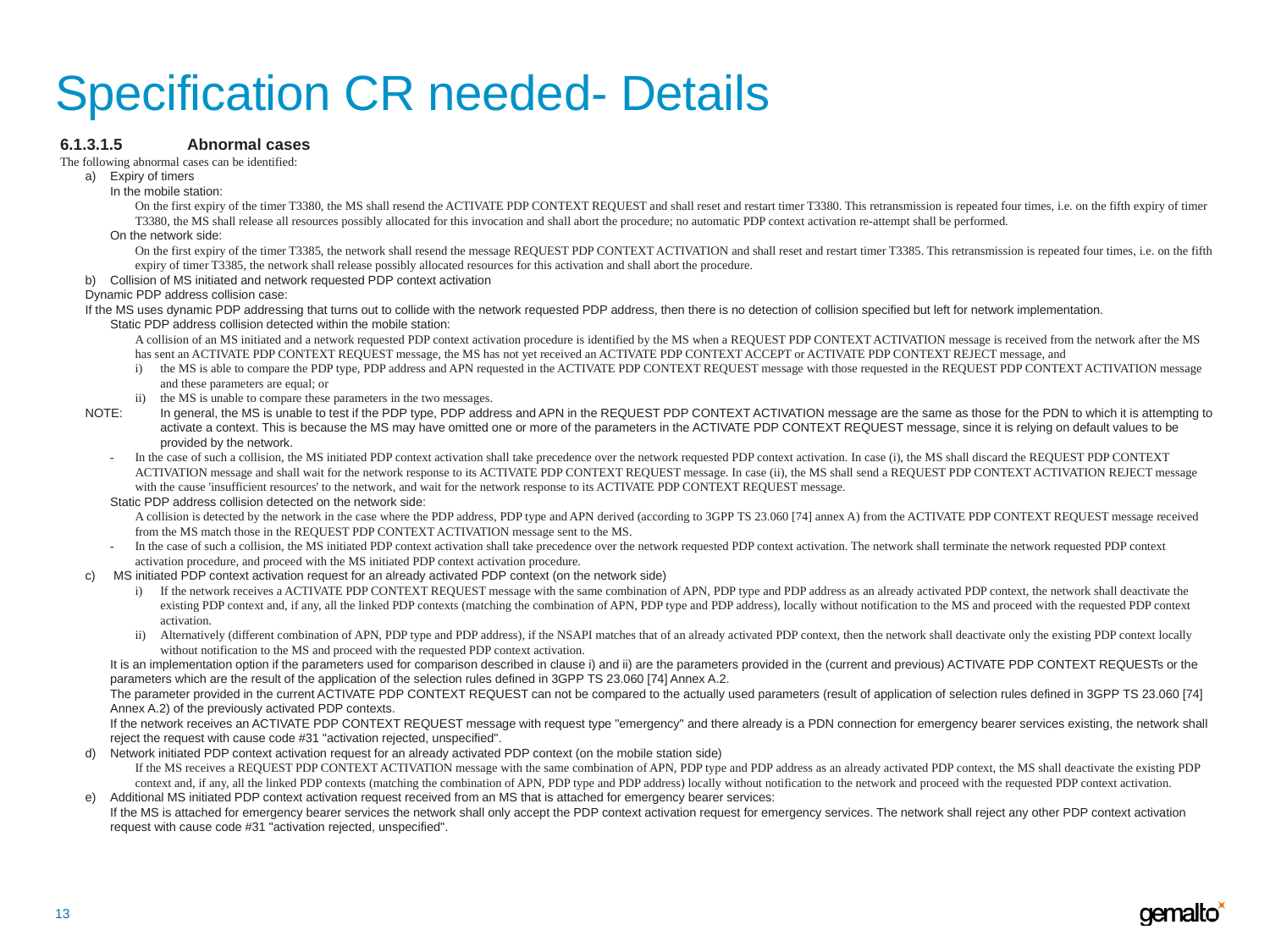

# Specification CR needed- Details
6.1.3.1.5	Abnormal cases
The following abnormal cases can be identified:
a)	Expiry of timers
	In the mobile station:
	On the first expiry of the timer T3380, the MS shall resend the ACTIVATE PDP CONTEXT REQUEST and shall reset and restart timer T3380. This retransmission is repeated four times, i.e. on the fifth expiry of timer T3380, the MS shall release all resources possibly allocated for this invocation and shall abort the procedure; no automatic PDP context activation re-attempt shall be performed.
	On the network side:
	On the first expiry of the timer T3385, the network shall resend the message REQUEST PDP CONTEXT ACTIVATION and shall reset and restart timer T3385. This retransmission is repeated four times, i.e. on the fifth expiry of timer T3385, the network shall release possibly allocated resources for this activation and shall abort the procedure.
b)	Collision of MS initiated and network requested PDP context activation
Dynamic PDP address collision case:
If the MS uses dynamic PDP addressing that turns out to collide with the network requested PDP address, then there is no detection of collision specified but left for network implementation.
	Static PDP address collision detected within the mobile station:
	A collision of an MS initiated and a network requested PDP context activation procedure is identified by the MS when a REQUEST PDP CONTEXT ACTIVATION message is received from the network after the MS has sent an ACTIVATE PDP CONTEXT REQUEST message, the MS has not yet received an ACTIVATE PDP CONTEXT ACCEPT or ACTIVATE PDP CONTEXT REJECT message, and
i)	the MS is able to compare the PDP type, PDP address and APN requested in the ACTIVATE PDP CONTEXT REQUEST message with those requested in the REQUEST PDP CONTEXT ACTIVATION message and these parameters are equal; or
ii)	the MS is unable to compare these parameters in the two messages.
NOTE:	In general, the MS is unable to test if the PDP type, PDP address and APN in the REQUEST PDP CONTEXT ACTIVATION message are the same as those for the PDN to which it is attempting to activate a context. This is because the MS may have omitted one or more of the parameters in the ACTIVATE PDP CONTEXT REQUEST message, since it is relying on default values to be provided by the network.
-	In the case of such a collision, the MS initiated PDP context activation shall take precedence over the network requested PDP context activation. In case (i), the MS shall discard the REQUEST PDP CONTEXT ACTIVATION message and shall wait for the network response to its ACTIVATE PDP CONTEXT REQUEST message. In case (ii), the MS shall send a REQUEST PDP CONTEXT ACTIVATION REJECT message with the cause 'insufficient resources' to the network, and wait for the network response to its ACTIVATE PDP CONTEXT REQUEST message.
	Static PDP address collision detected on the network side:
	A collision is detected by the network in the case where the PDP address, PDP type and APN derived (according to 3GPP TS 23.060 [74] annex A) from the ACTIVATE PDP CONTEXT REQUEST message received from the MS match those in the REQUEST PDP CONTEXT ACTIVATION message sent to the MS.
-	In the case of such a collision, the MS initiated PDP context activation shall take precedence over the network requested PDP context activation. The network shall terminate the network requested PDP context activation procedure, and proceed with the MS initiated PDP context activation procedure.
c)	 MS initiated PDP context activation request for an already activated PDP context (on the network side)
i)	If the network receives a ACTIVATE PDP CONTEXT REQUEST message with the same combination of APN, PDP type and PDP address as an already activated PDP context, the network shall deactivate the existing PDP context and, if any, all the linked PDP contexts (matching the combination of APN, PDP type and PDP address), locally without notification to the MS and proceed with the requested PDP context activation.
ii)	Alternatively (different combination of APN, PDP type and PDP address), if the NSAPI matches that of an already activated PDP context, then the network shall deactivate only the existing PDP context locally without notification to the MS and proceed with the requested PDP context activation.
	It is an implementation option if the parameters used for comparison described in clause i) and ii) are the parameters provided in the (current and previous) ACTIVATE PDP CONTEXT REQUESTs or the parameters which are the result of the application of the selection rules defined in 3GPP TS 23.060 [74] Annex A.2.
	The parameter provided in the current ACTIVATE PDP CONTEXT REQUEST can not be compared to the actually used parameters (result of application of selection rules defined in 3GPP TS 23.060 [74] Annex A.2) of the previously activated PDP contexts.
	If the network receives an ACTIVATE PDP CONTEXT REQUEST message with request type "emergency" and there already is a PDN connection for emergency bearer services existing, the network shall reject the request with cause code #31 "activation rejected, unspecified".
d)	Network initiated PDP context activation request for an already activated PDP context (on the mobile station side)
	If the MS receives a REQUEST PDP CONTEXT ACTIVATION message with the same combination of APN, PDP type and PDP address as an already activated PDP context, the MS shall deactivate the existing PDP context and, if any, all the linked PDP contexts (matching the combination of APN, PDP type and PDP address) locally without notification to the network and proceed with the requested PDP context activation.
e)	Additional MS initiated PDP context activation request received from an MS that is attached for emergency bearer services:
	If the MS is attached for emergency bearer services the network shall only accept the PDP context activation request for emergency services. The network shall reject any other PDP context activation request with cause code #31 "activation rejected, unspecified".

13